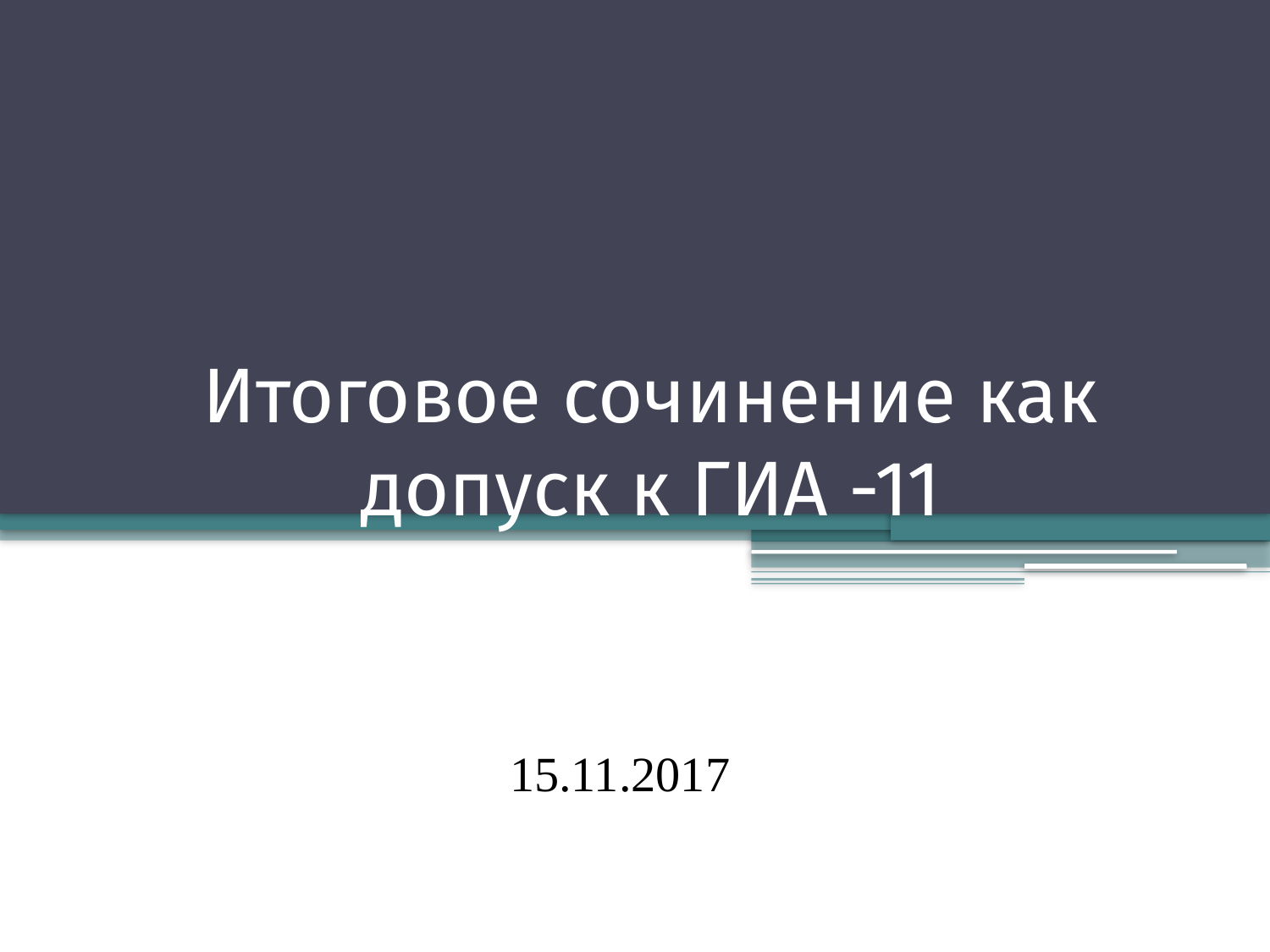

# Итоговое сочинение как допуск к ГИА -11

15.11.2017